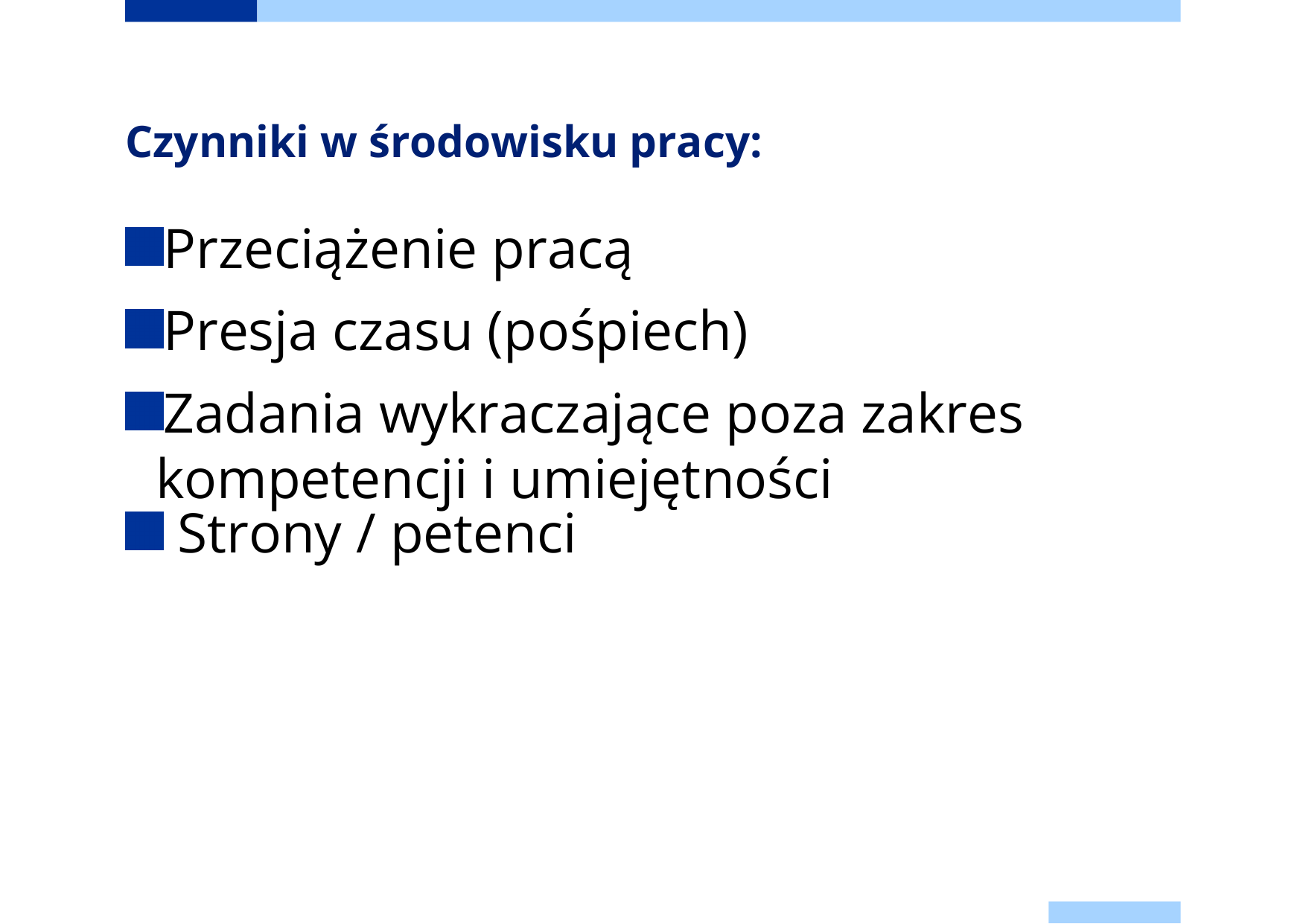

# Czynniki w środowisku pracy:
Przeciążenie pracą
Presja czasu (pośpiech)
Zadania wykraczające poza zakres kompetencji i umiejętności
 Strony / petenci